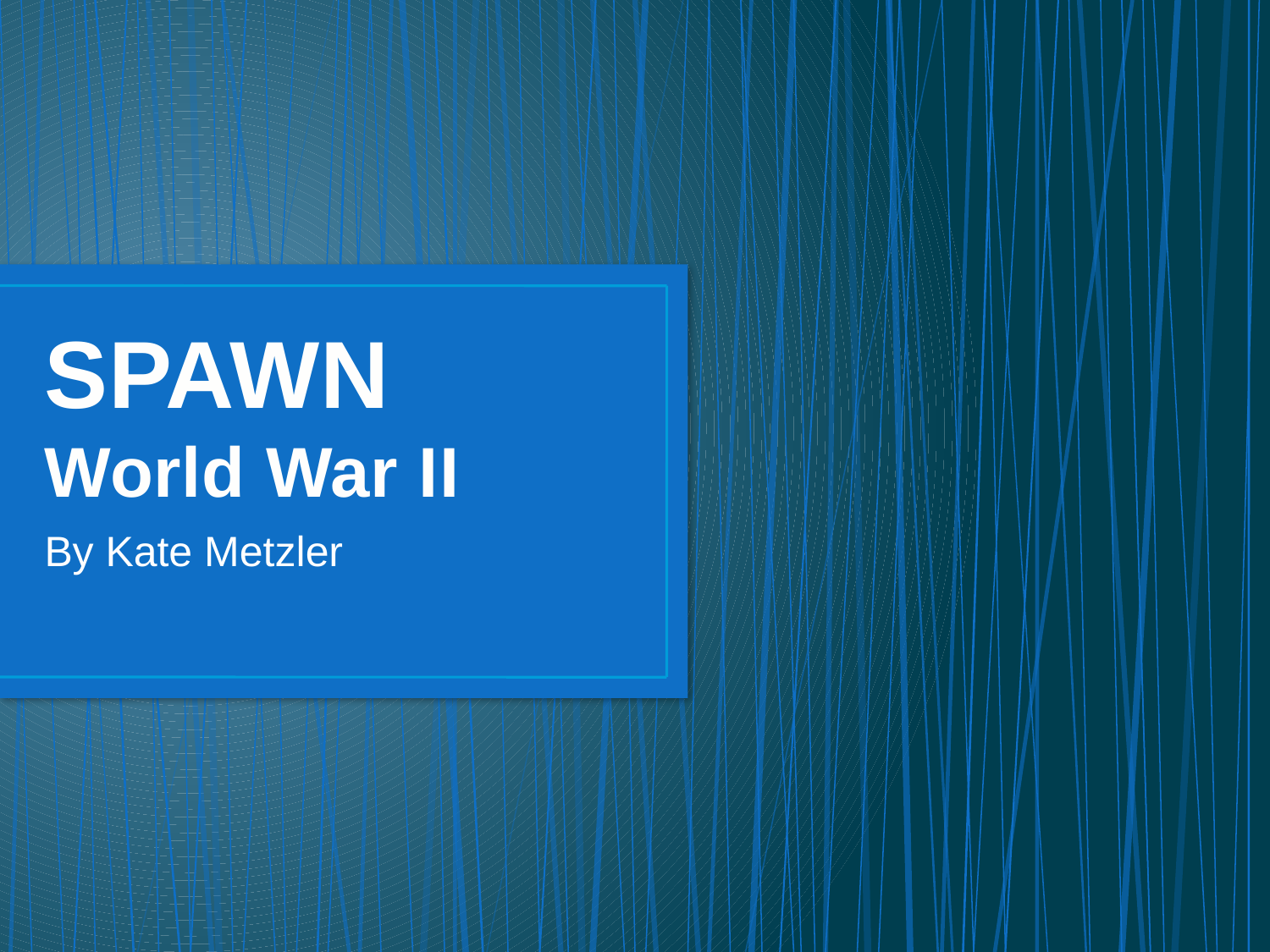

# SPAWN World War II
By Kate Metzler